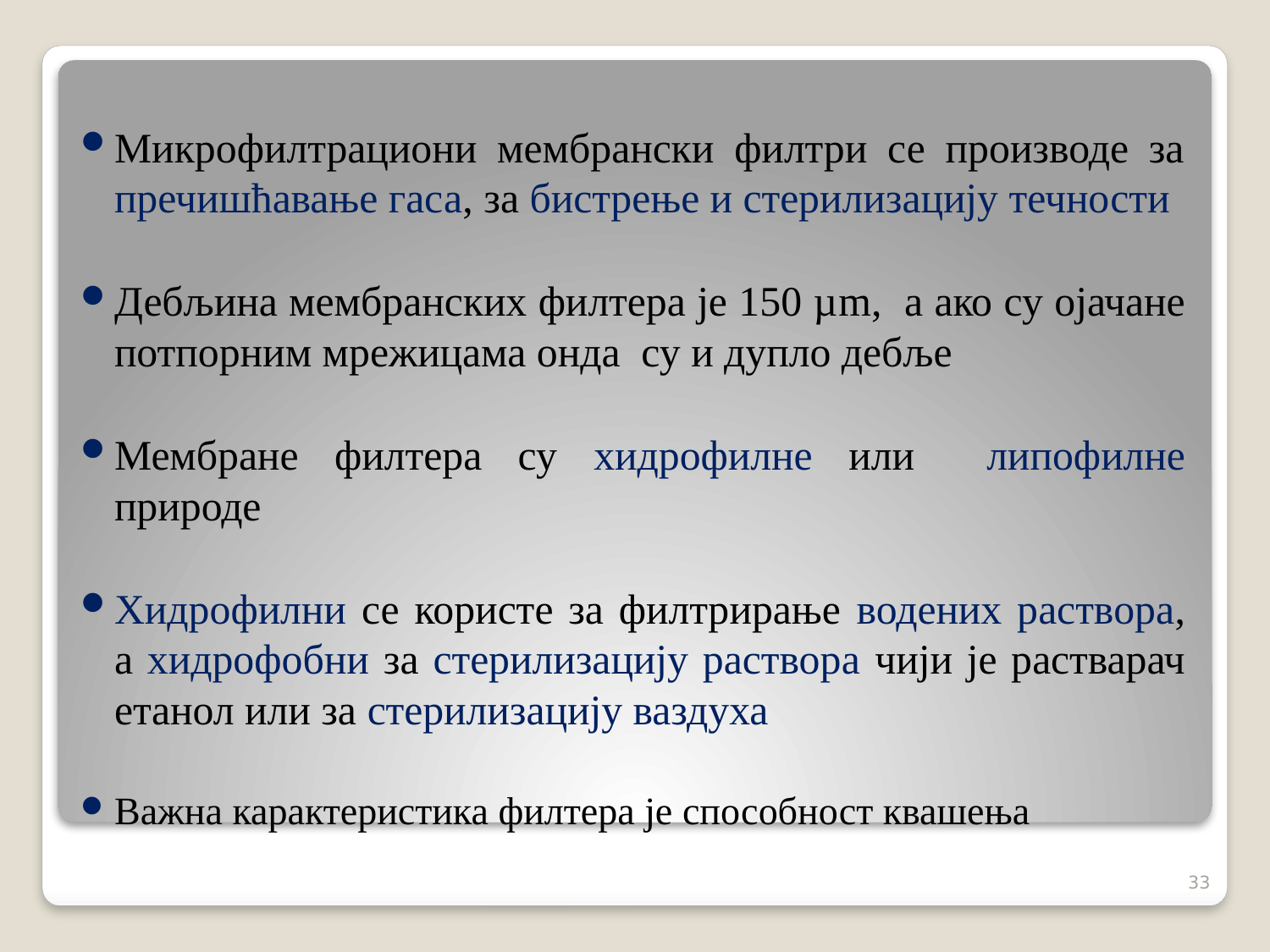

Микрофилтрациони мембрански филтри се производе за пречишћавање гаса, за бистрење и стерилизацију течности

Дебљина мембранских филтера је 150 µm,  а ако су ојачане потпорним мрежицама онда  су и дупло дебље

Мембране филтера су хидрофилне или  липофилне природе

Хидрофилни се користе за филтрирање водених раствора, а хидрофобни за стерилизацију раствора чији је растварач етанол или за стерилизацију ваздуха

Важна карактеристика филтера је способност квашења

33